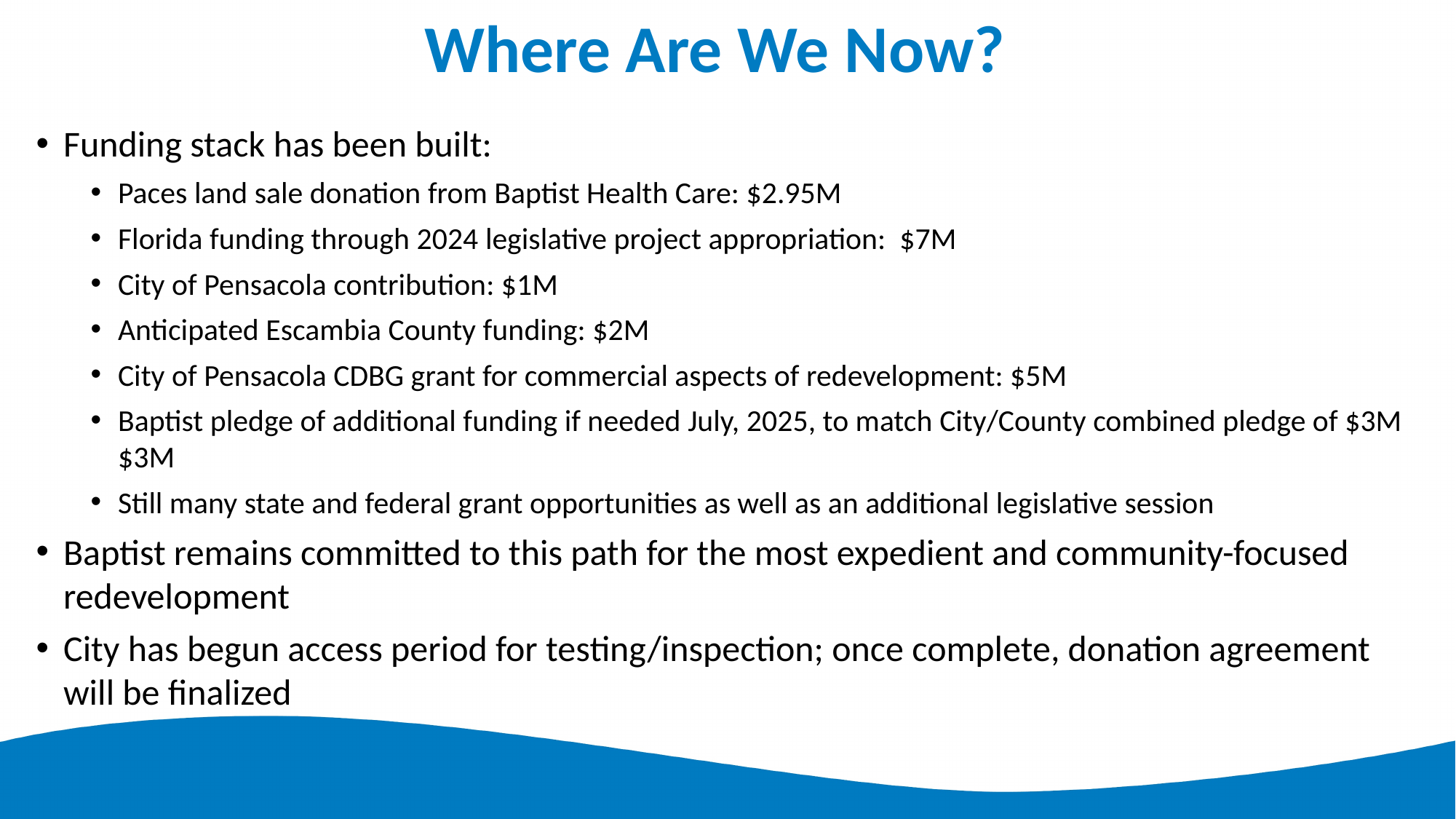

# Where Are We Now?
Funding stack has been built:
Paces land sale donation from Baptist Health Care: $2.95M
Florida funding through 2024 legislative project appropriation:  $7M
City of Pensacola contribution: $1M
Anticipated Escambia County funding: $2M
City of Pensacola CDBG grant for commercial aspects of redevelopment: $5M
Baptist pledge of additional funding if needed July, 2025, to match City/County combined pledge of $3M $3M
Still many state and federal grant opportunities as well as an additional legislative session
Baptist remains committed to this path for the most expedient and community-focused redevelopment
City has begun access period for testing/inspection; once complete, donation agreement will be finalized